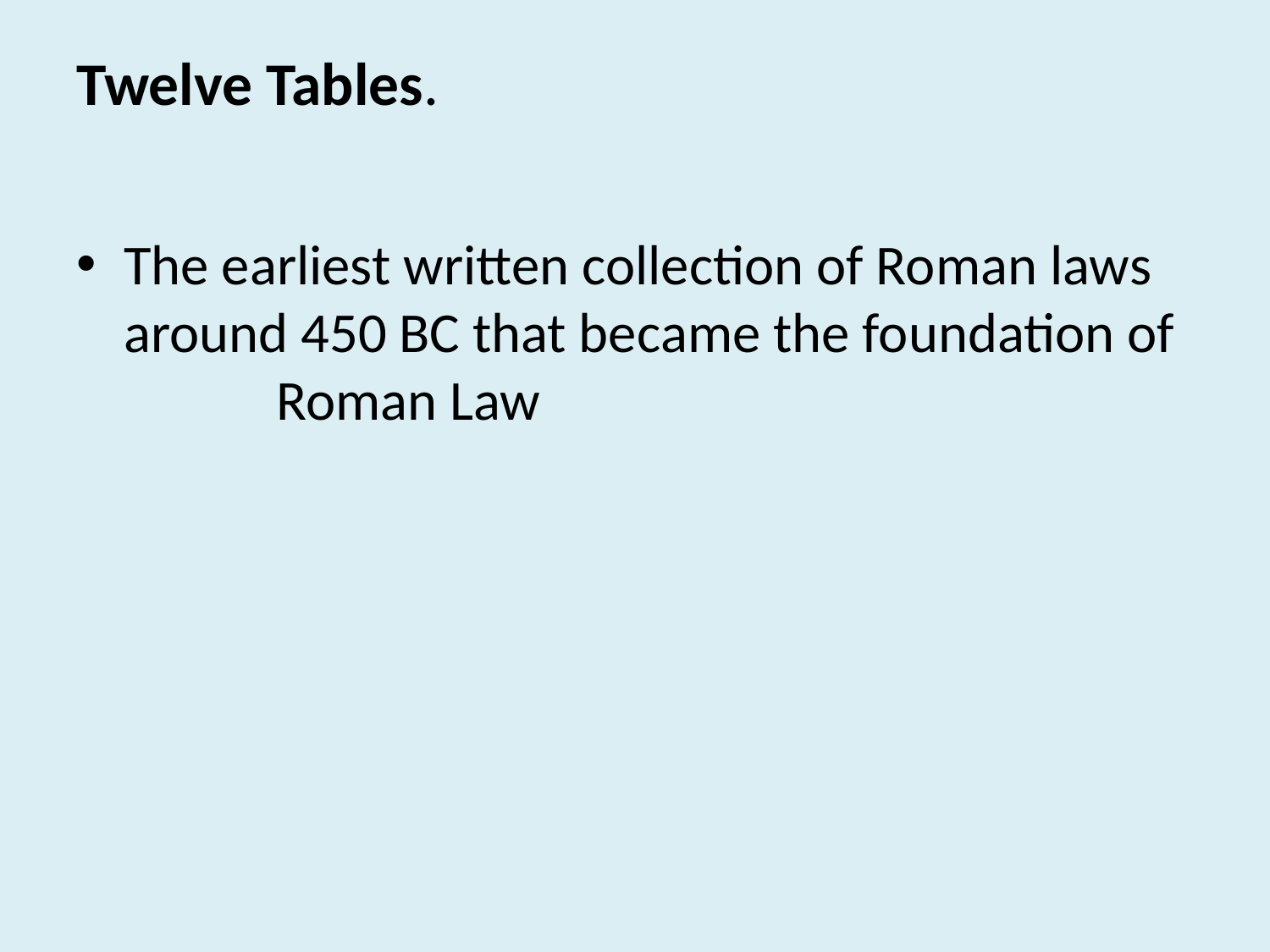

# Twelve Tables.
The earliest written collection of Roman laws around 450 BC that became the foundation of              Roman Law